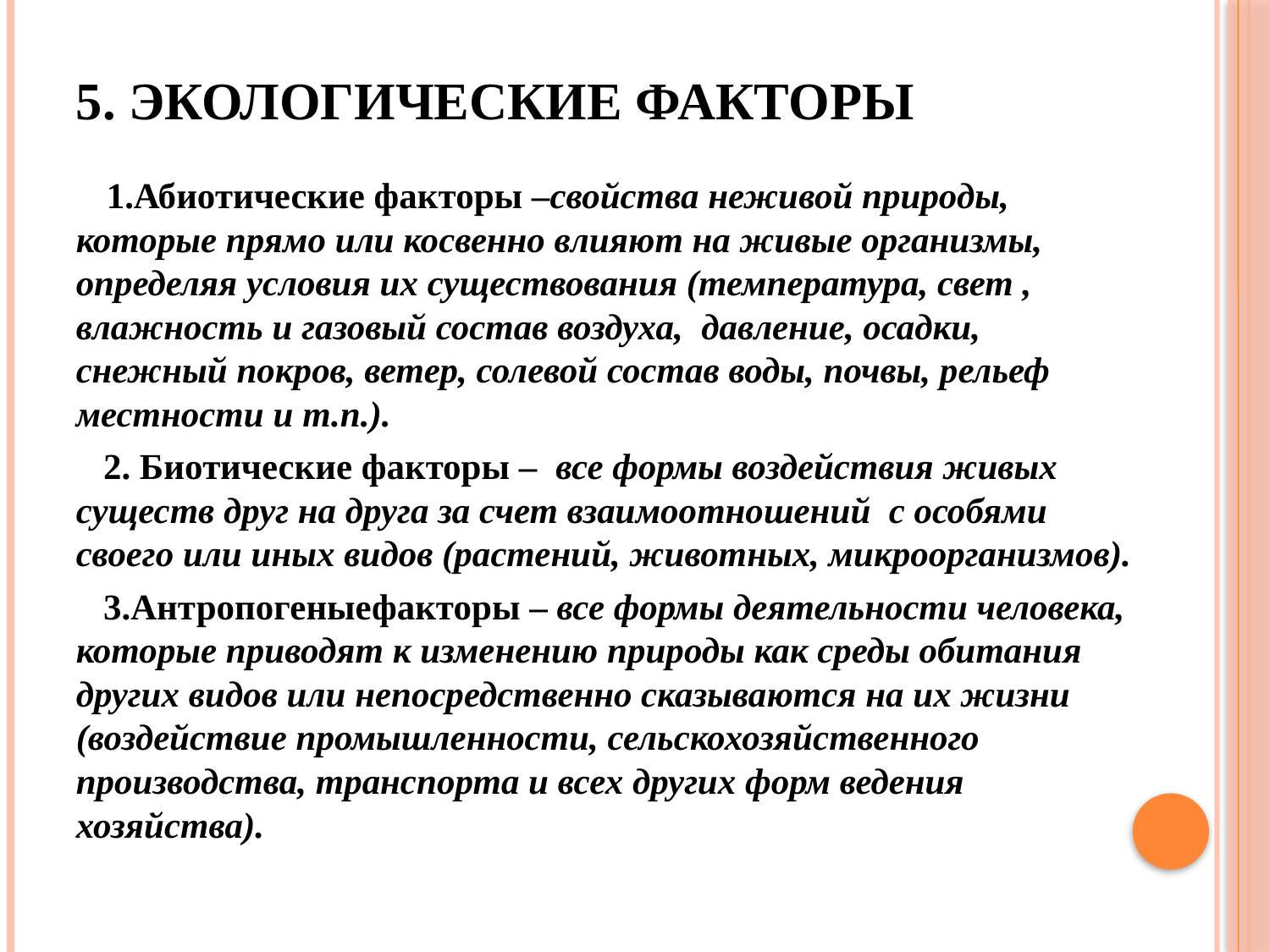

# 5. Экологические факторы
   1.Абиотические факторы –свойства неживой природы, которые прямо или косвенно влияют на живые организмы, определяя условия их существования (температура, свет , влажность и газовый состав воздуха,  давление, осадки, снежный покров, ветер, солевой состав воды, почвы, рельеф местности и т.п.).
   2. Биотические факторы –  все формы воздействия живых существ друг на друга за счет взаимоотношений  с особями  своего или иных видов (растений, животных, микроорганизмов).
   3.Антропогеныефакторы – все формы деятельности человека, которые приводят к изменению природы как среды обитания других видов или непосредственно сказываются на их жизни (воздействие промышленности, сельскохозяйственного производства, транспорта и всех других форм ведения хозяйства).